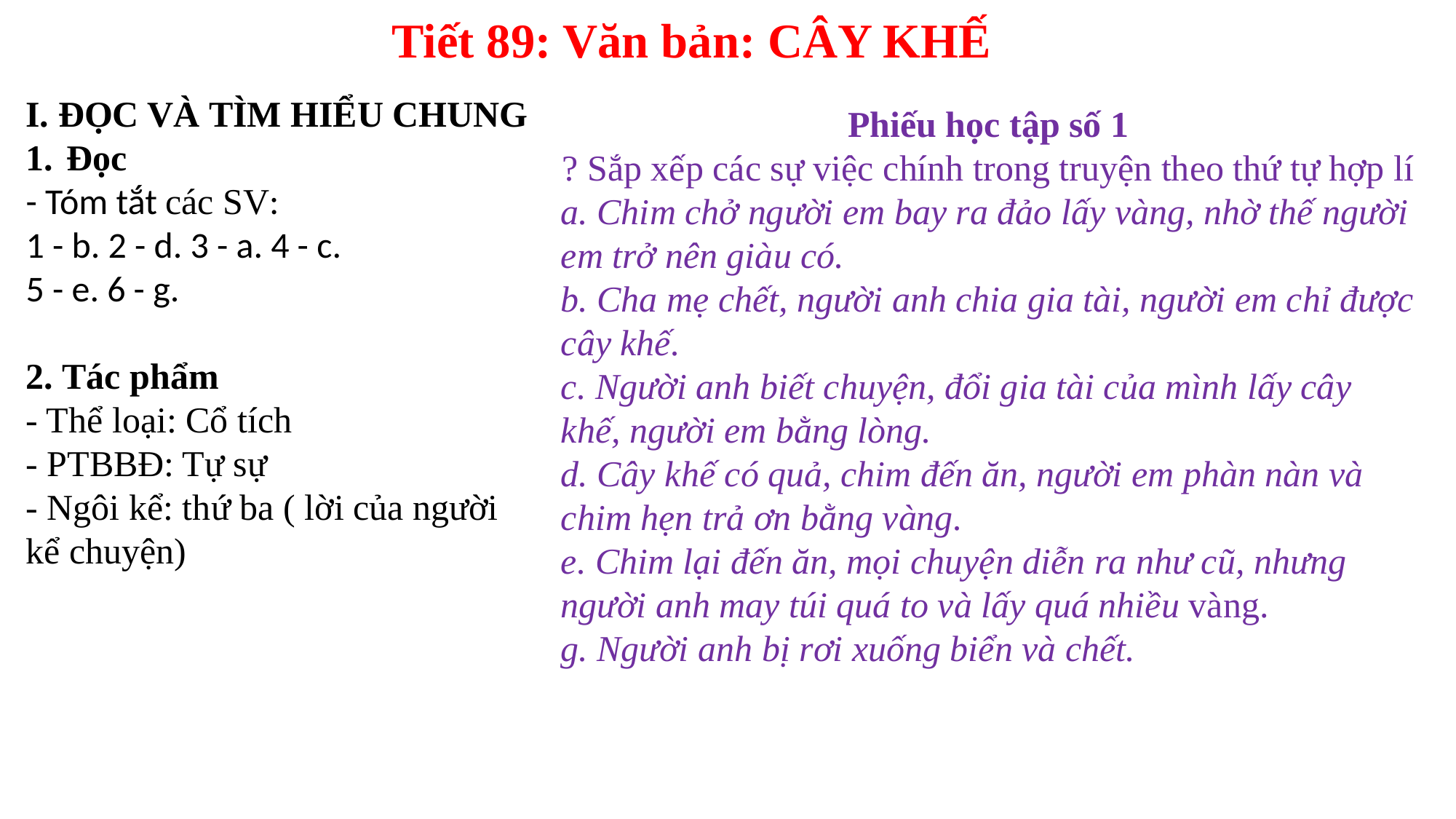

Tiết 89: Văn bản: CÂY KHẾ
I. ĐỌC VÀ TÌM HIỂU CHUNG
Đọc
- Tóm tắt các SV:
1 - b. 2 - d. 3 - a. 4 - c.
5 - e. 6 - g.

2. Tác phẩm
- Thể loại: Cổ tích
- PTBBĐ: Tự sự
- Ngôi kể: thứ ba ( lời của người kể chuyện)

Phiếu học tập số 1
? Sắp xếp các sự việc chính trong truyện theo thứ tự hợp lí
a. Chim chở người em bay ra đảo lấy vàng, nhờ thế người em trở nên giàu có.
b. Cha mẹ chết, người anh chia gia tài, người em chỉ được cây khế.
c. Người anh biết chuyện, đổi gia tài của mình lấy cây khế, người em bằng lòng.
d. Cây khế có quả, chim đến ăn, người em phàn nàn và chim hẹn trả ơn bằng vàng.
e. Chim lại đến ăn, mọi chuyện diễn ra như cũ, nhưng người anh may túi quá to và lấy quá nhiều vàng.
g. Người anh bị rơi xuống biển và chết.